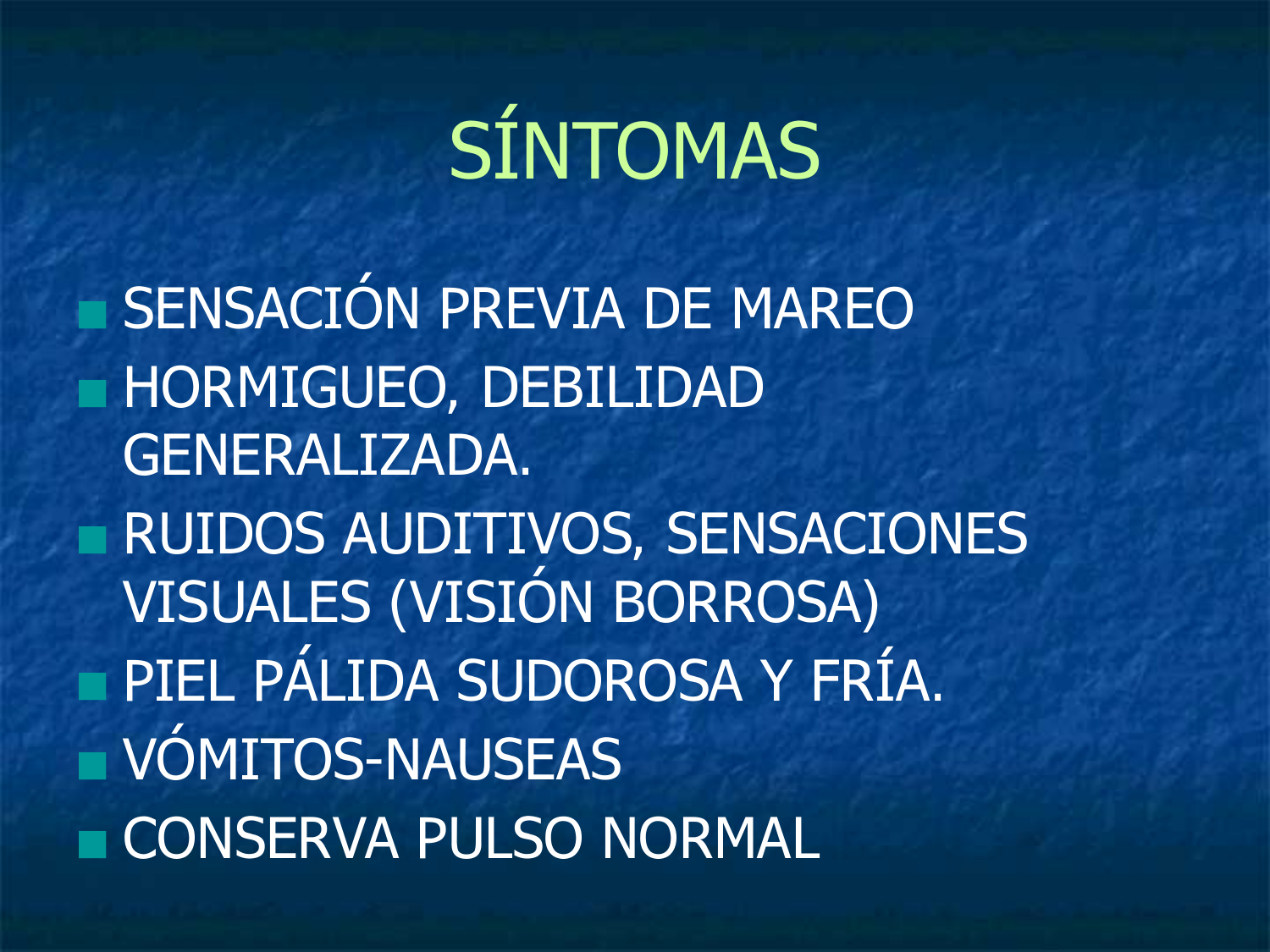

# SÍNTOMAS
SENSACIÓN PREVIA DE MAREO
HORMIGUEO, DEBILIDAD GENERALIZADA.
RUIDOS AUDITIVOS, SENSACIONES VISUALES (VISIÓN BORROSA)
PIEL PÁLIDA SUDOROSA Y FRÍA.
VÓMITOS-NAUSEAS
CONSERVA PULSO NORMAL